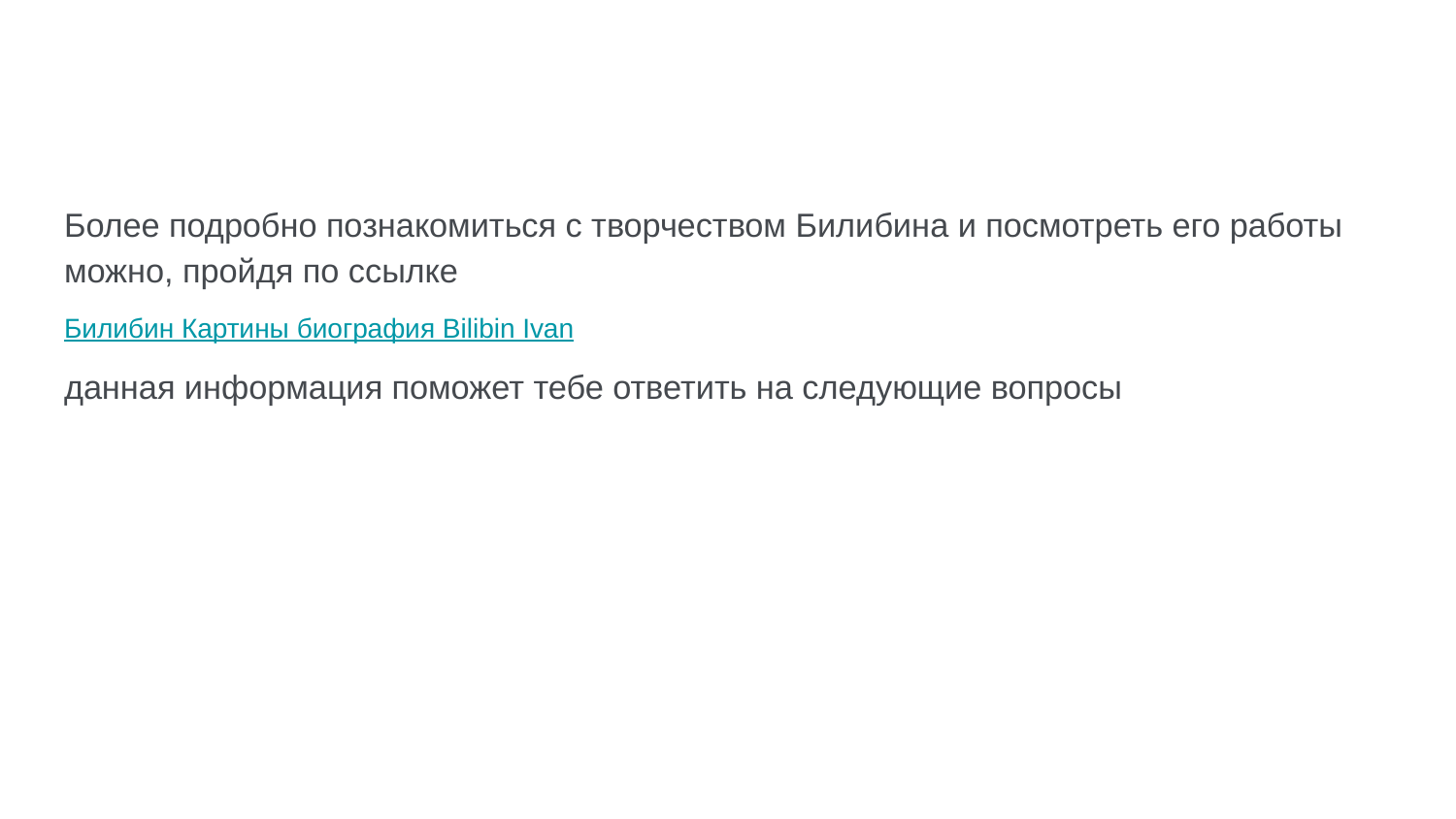

Более подробно познакомиться с творчеством Билибина и посмотреть его работы можно, пройдя по ссылке
Билибин Картины биография Bilibin Ivan
данная информация поможет тебе ответить на следующие вопросы